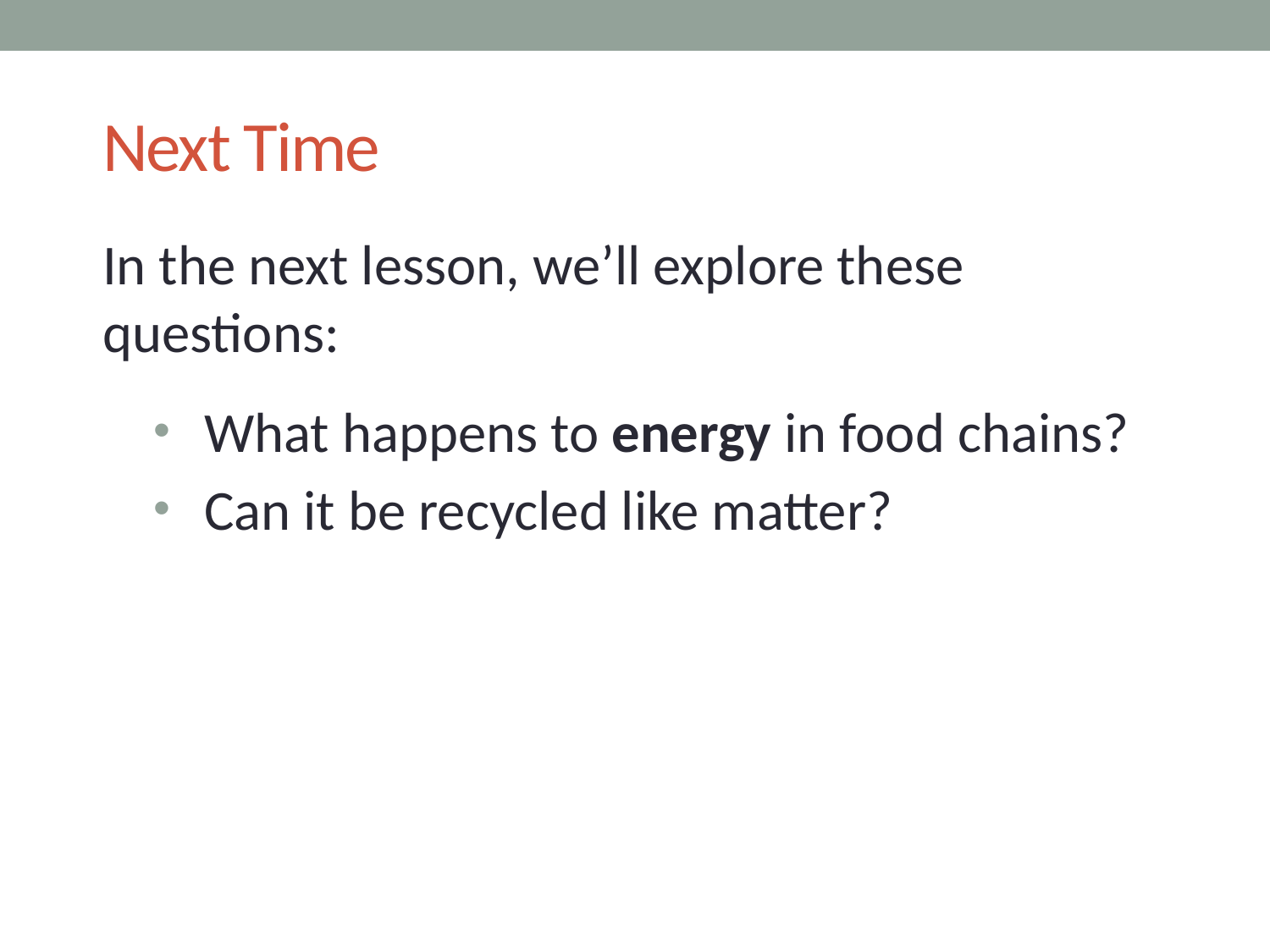

# Next Time
In the next lesson, we’ll explore these questions:
What happens to energy in food chains?
Can it be recycled like matter?